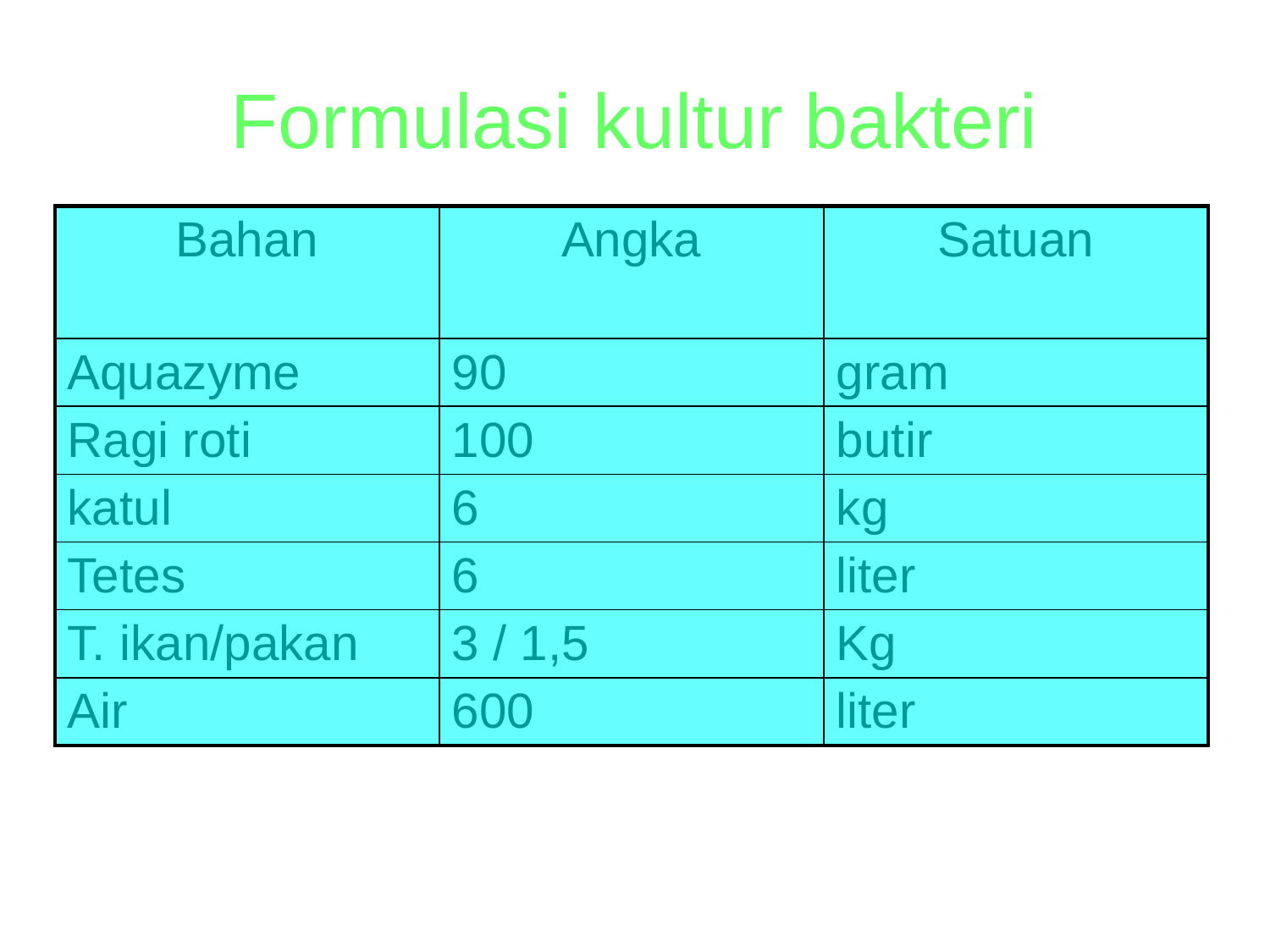

# Formulasi kultur bakteri
| Bahan | Angka | Satuan |
| --- | --- | --- |
| Aquazyme | 90 | gram |
| Ragi roti | 100 | butir |
| katul | 6 | kg |
| Tetes | 6 | liter |
| T. ikan/pakan | 3 / 1,5 | Kg |
| Air | 600 | liter |